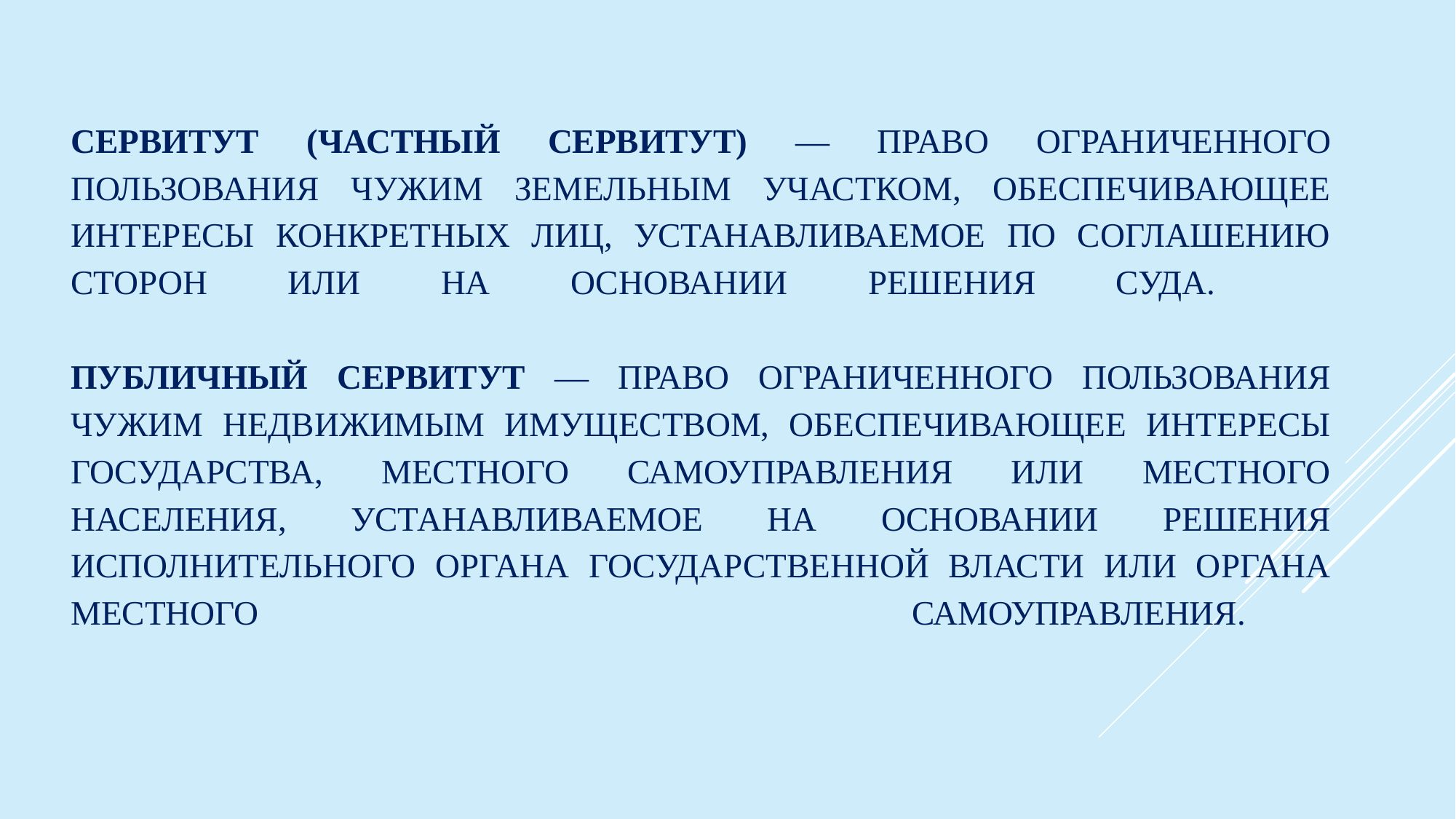

# Сервитут (частный сервитут) — право ограниченного пользования чужим земельным участком, обеспечивающее интересы конкретных лиц, устанавливаемое по соглашению сторон или на основании решения суда. Публичный сервитут — право ограниченного пользования чужим недвижимым имуществом, обеспечивающее интересы государства, местного самоуправления или местного населения, устанавливаемое на основании решения исполнительного органа государственной власти или органа местного самоуправления.